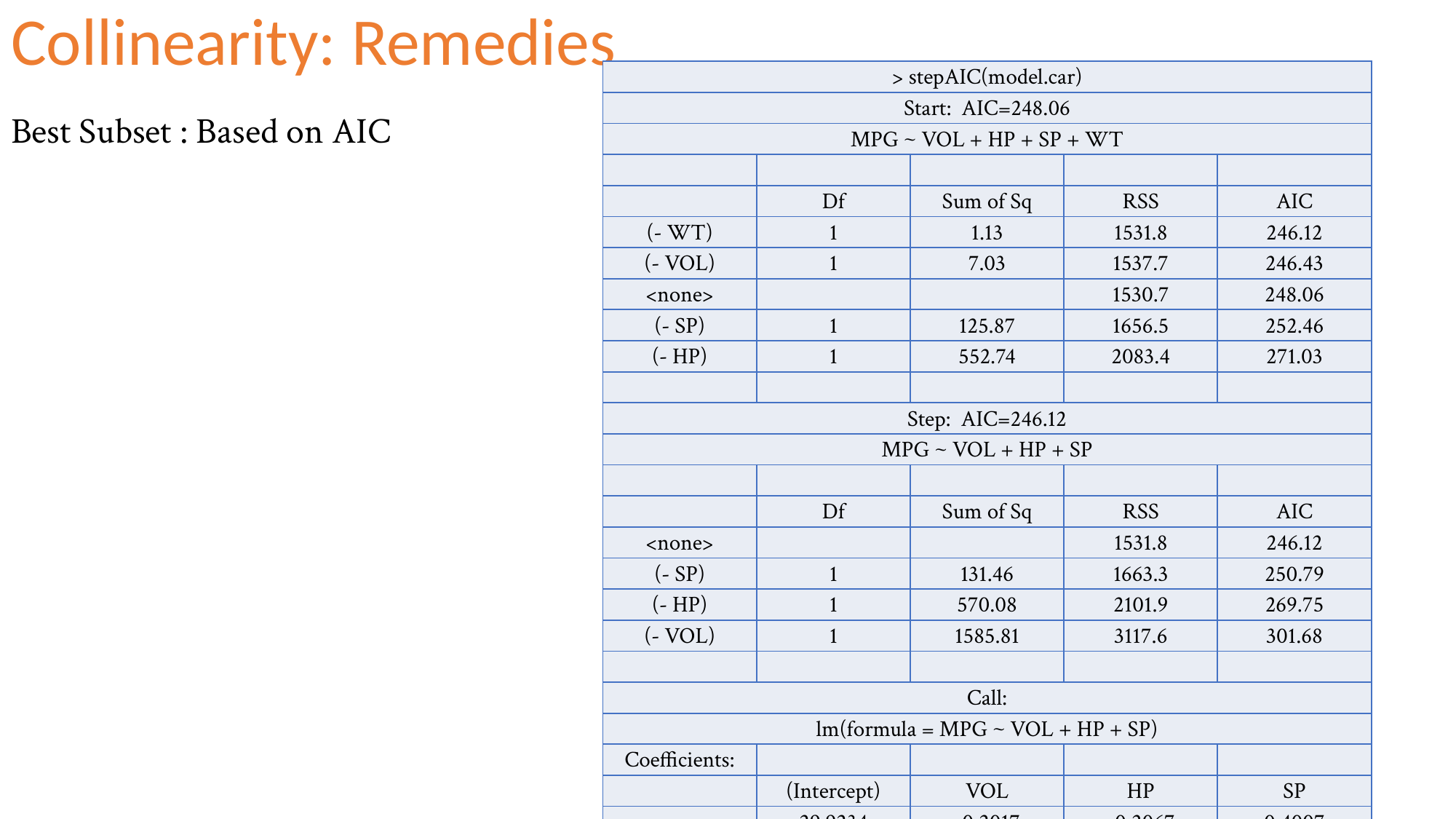

# Collinearity: Remedies
| > stepAIC(model.car) |  |  |  |  |
| --- | --- | --- | --- | --- |
| Start: AIC=248.06 |  |  |  |  |
| MPG ~ VOL + HP + SP + WT |  |  |  |  |
|  |  |  |  |  |
|  | Df | Sum of Sq | RSS | AIC |
| (- WT) | 1 | 1.13 | 1531.8 | 246.12 |
| (- VOL) | 1 | 7.03 | 1537.7 | 246.43 |
| <none> |  |  | 1530.7 | 248.06 |
| (- SP) | 1 | 125.87 | 1656.5 | 252.46 |
| (- HP) | 1 | 552.74 | 2083.4 | 271.03 |
|  |  |  |  |  |
| Step: AIC=246.12 |  |  |  |  |
| MPG ~ VOL + HP + SP |  |  |  |  |
|  |  |  |  |  |
|  | Df | Sum of Sq | RSS | AIC |
| <none> |  |  | 1531.8 | 246.12 |
| (- SP) | 1 | 131.46 | 1663.3 | 250.79 |
| (- HP) | 1 | 570.08 | 2101.9 | 269.75 |
| (- VOL) | 1 | 1585.81 | 3117.6 | 301.68 |
|  |  |  |  |  |
| Call: |  |  |  |  |
| lm(formula = MPG ~ VOL + HP + SP) |  |  |  |  |
| Coefficients: |  |  |  |  |
|  | (Intercept) | VOL | HP | SP |
|  | 29.9234 | -0.2017 | -0.2067 | 0.4007 |
Best Subset : Based on AIC